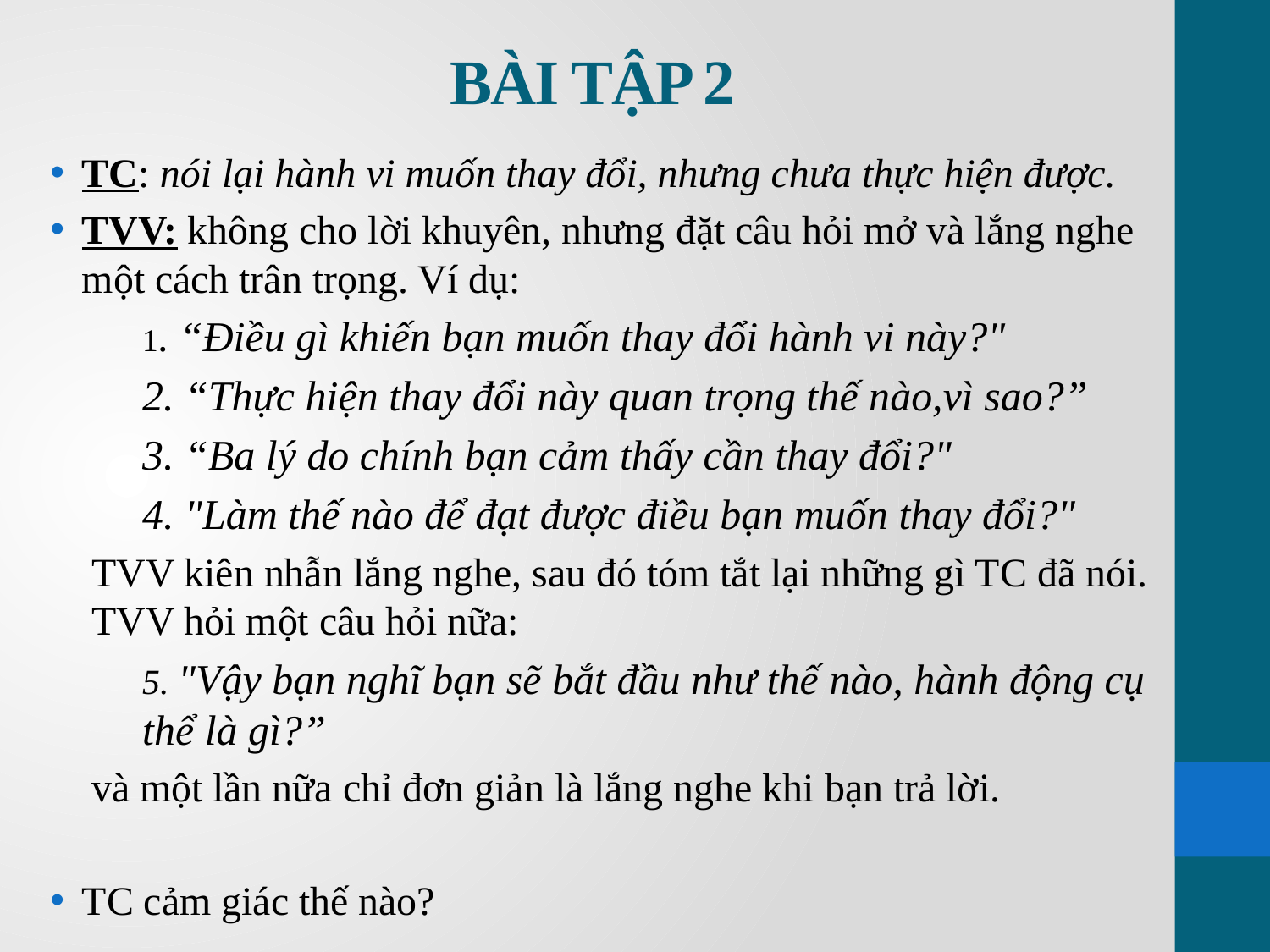

# BÀI TẬP 2
TC: nói lại hành vi muốn thay đổi, nhưng chưa thực hiện được.
TVV: không cho lời khuyên, nhưng đặt câu hỏi mở và lắng nghe một cách trân trọng. Ví dụ:
1. “Điều gì khiến bạn muốn thay đổi hành vi này?"
2. “Thực hiện thay đổi này quan trọng thế nào,vì sao?”
3. “Ba lý do chính bạn cảm thấy cần thay đổi?"
4. "Làm thế nào để đạt được điều bạn muốn thay đổi?"
TVV kiên nhẫn lắng nghe, sau đó tóm tắt lại những gì TC đã nói. TVV hỏi một câu hỏi nữa:
5. "Vậy bạn nghĩ bạn sẽ bắt đầu như thế nào, hành động cụ thể là gì?”
và một lần nữa chỉ đơn giản là lắng nghe khi bạn trả lời.

TC cảm giác thế nào?